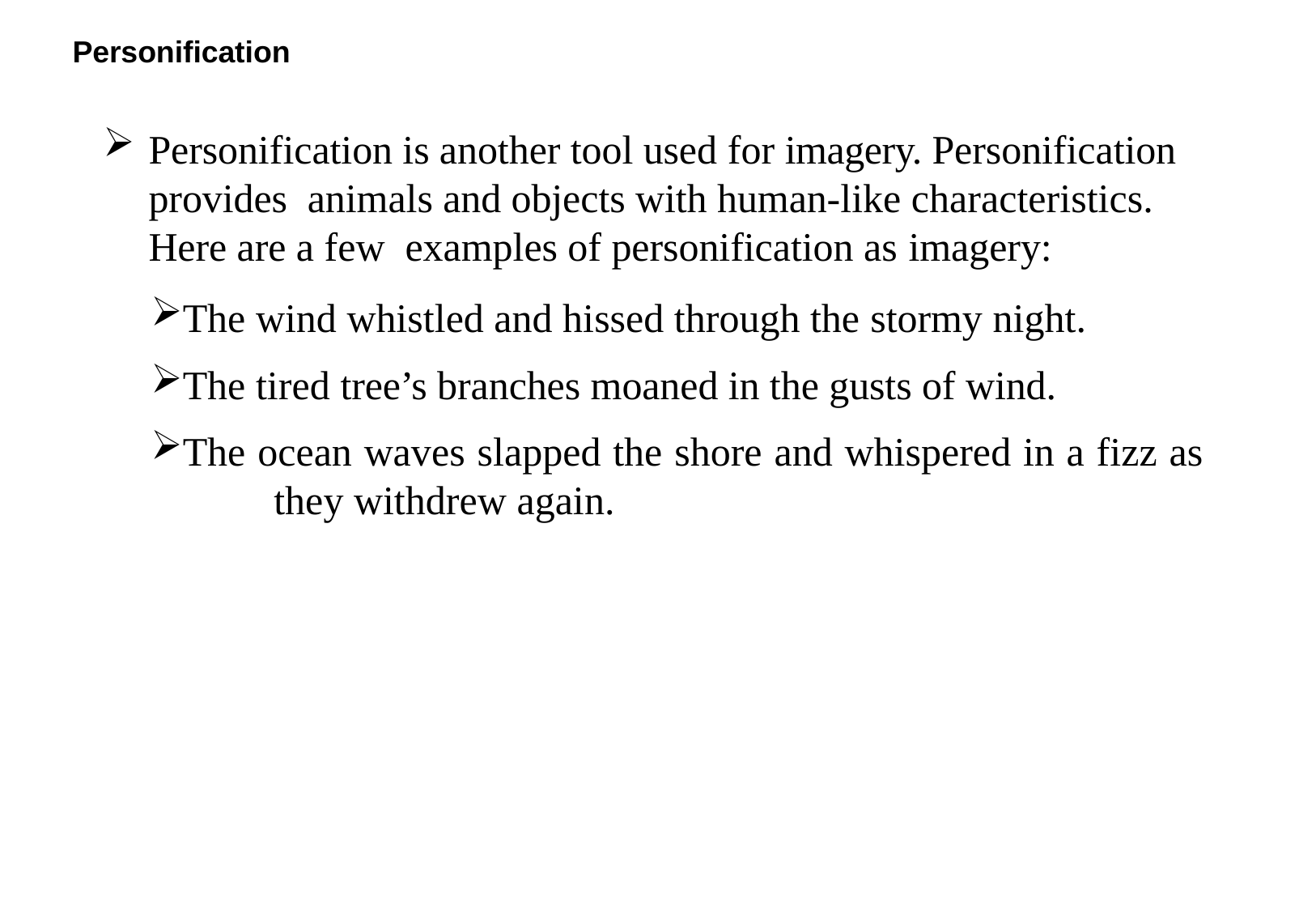

Personification
Personification is another tool used for imagery. Personification provides  animals and objects with human-like characteristics. Here are a few  examples of personification as imagery:

The wind whistled and hissed through the stormy night.
The tired tree’s branches moaned in the gusts of wind.
The ocean waves slapped the shore and whispered in a fizz as 	they withdrew again.